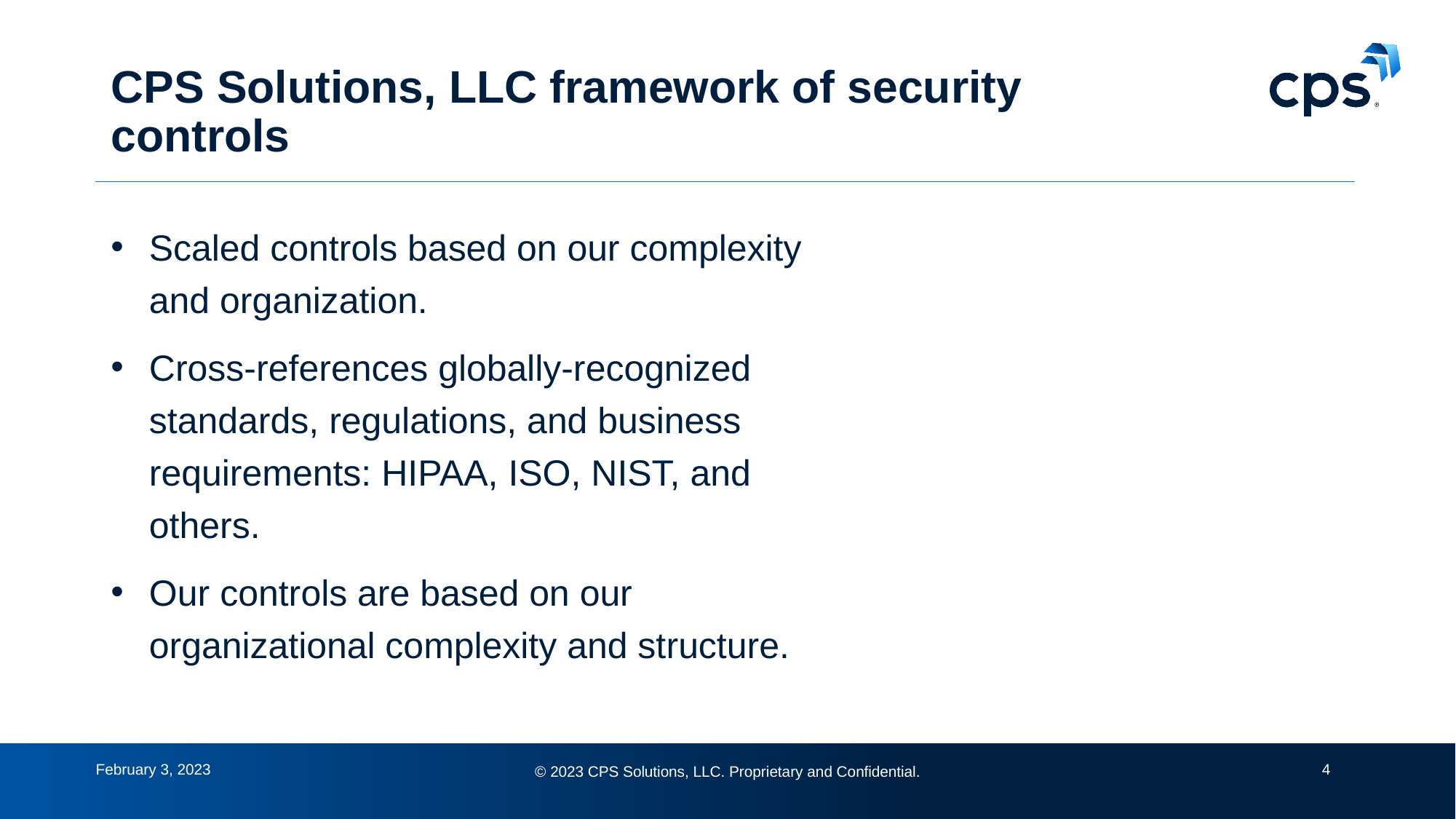

# CPS Solutions, LLC framework of security controls
Scaled controls based on our complexity and organization.
Cross-references globally-recognized standards, regulations, and business requirements: HIPAA, ISO, NIST, and others.
Our controls are based on our organizational complexity and structure.